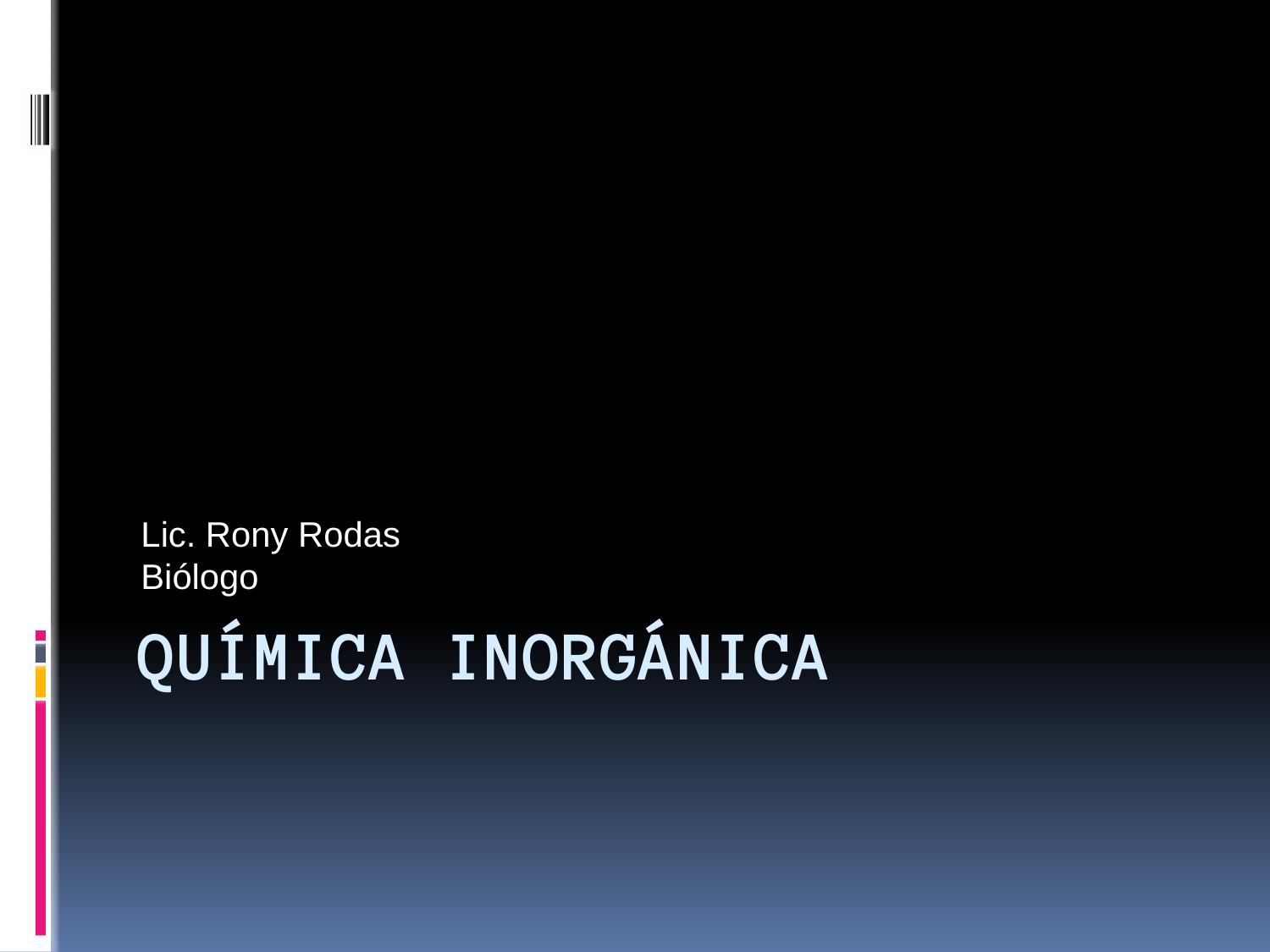

Lic. Rony Rodas
Biólogo
# QUÍMICA INORGÁNICA